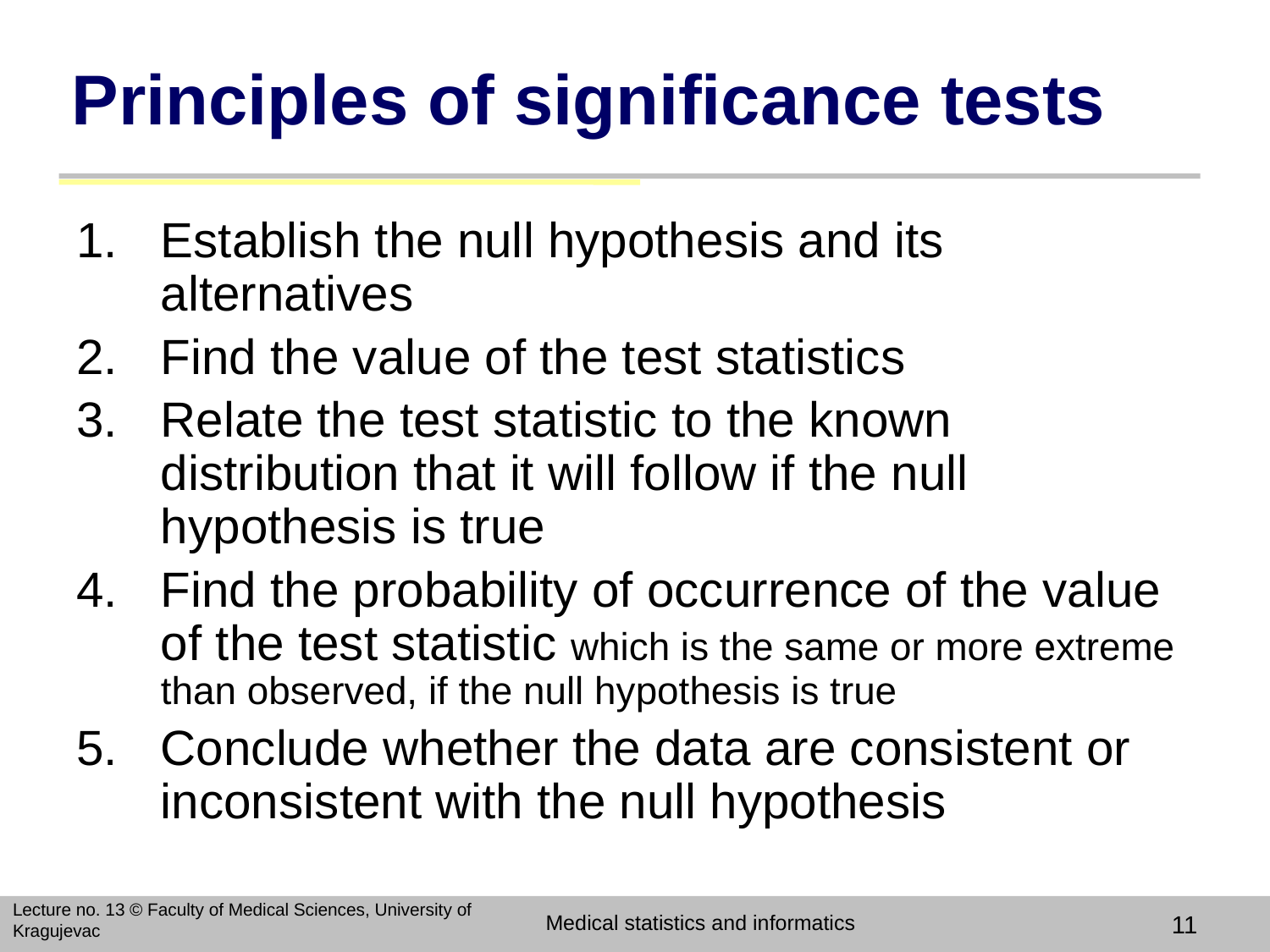

# Principles of significance tests
Establish the null hypothesis and its alternatives
Find the value of the test statistics
Relate the test statistic to the known distribution that it will follow if the null hypothesis is true
Find the probability of occurrence of the value of the test statistic which is the same or more extreme than observed, if the null hypothesis is true
Conclude whether the data are consistent or inconsistent with the null hypothesis
Lecture no. 13 © Faculty of Medical Sciences, University of Kragujevac
Medical statistics and informatics
11